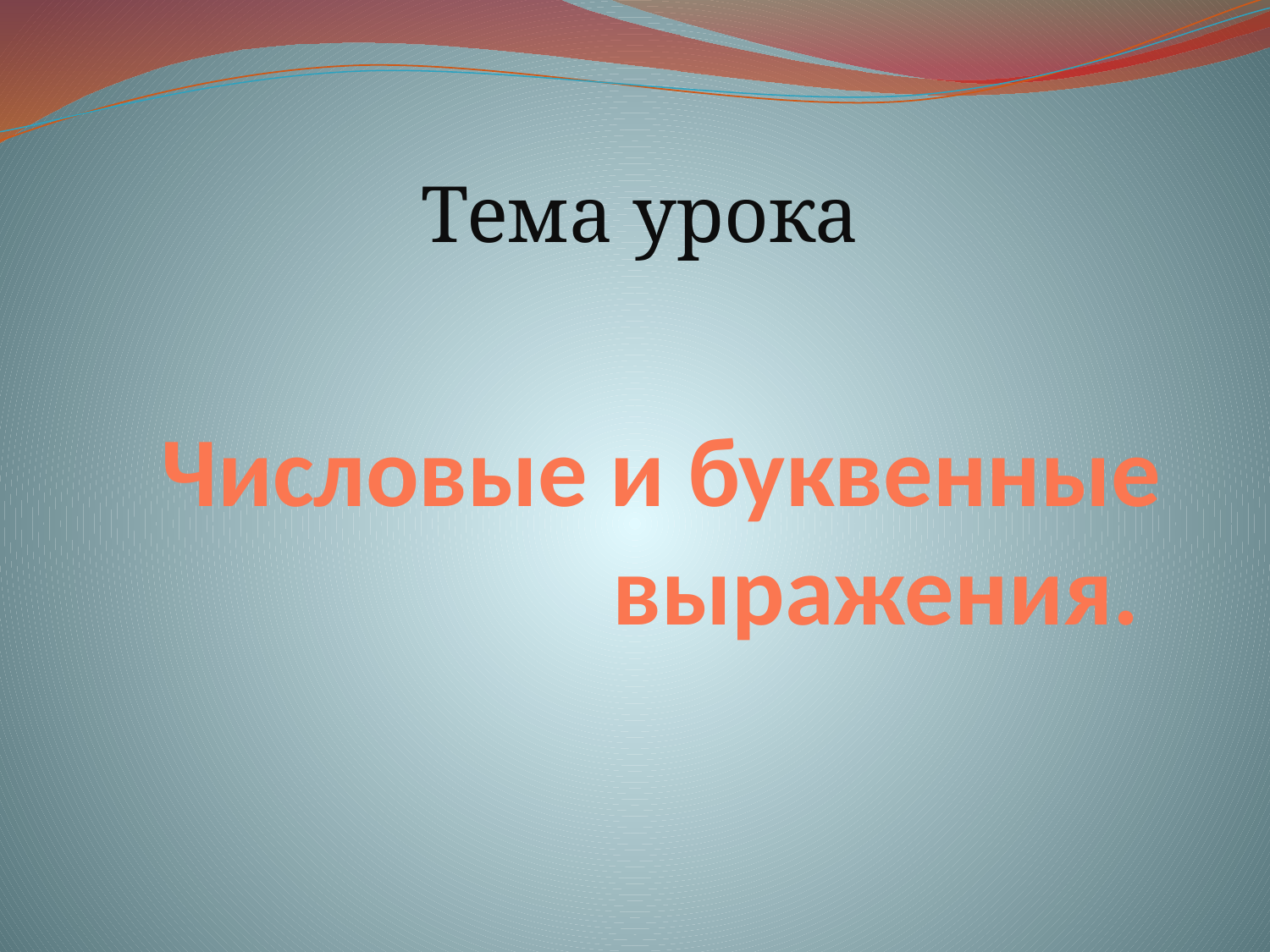

Тема урока
# Числовые и буквенные выражения.